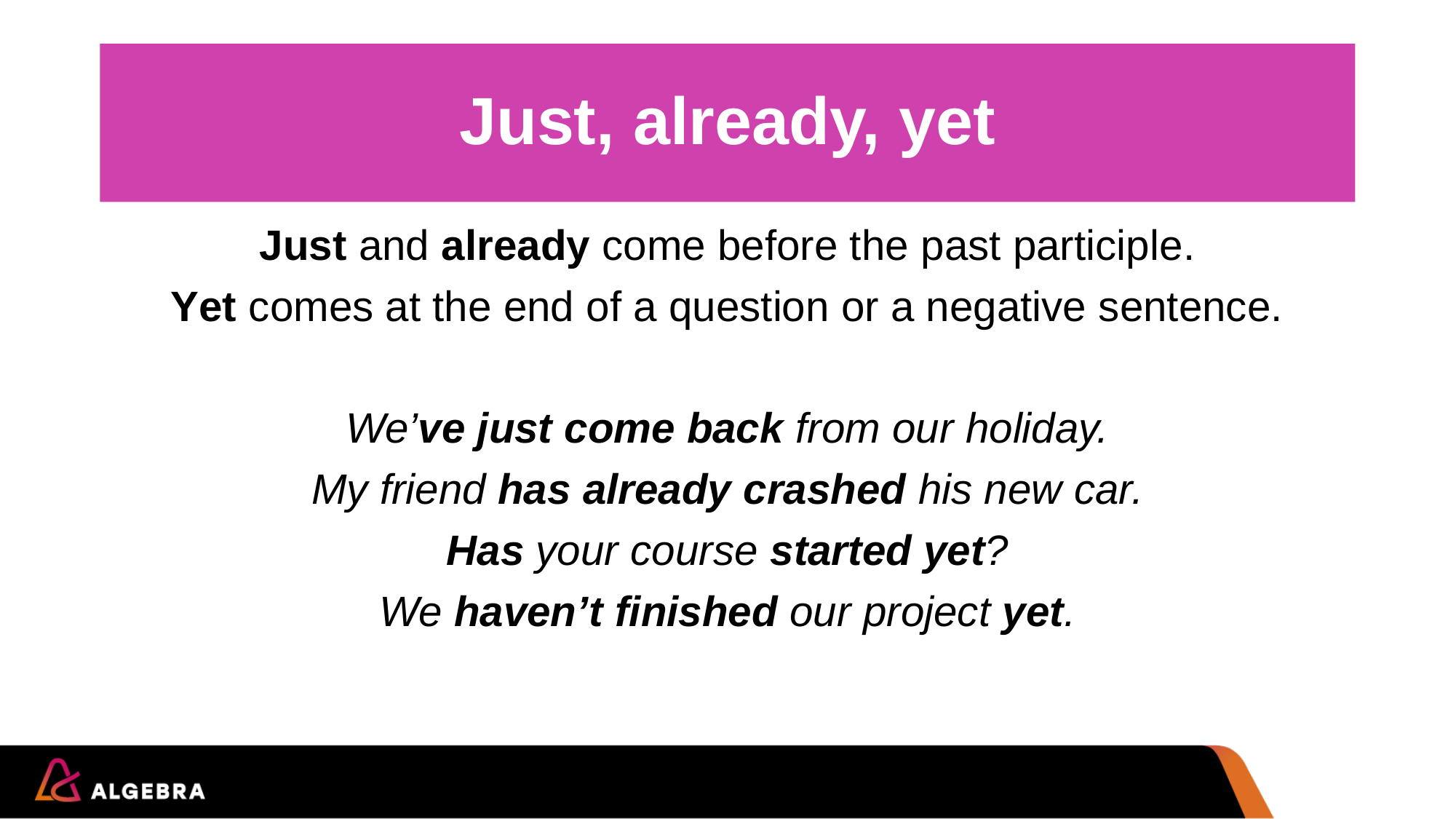

# Just, already, yet
Just and already come before the past participle.
Yet comes at the end of a question or a negative sentence.

We’ve just come back from our holiday.
My friend has already crashed his new car.
Has your course started yet?
We haven’t finished our project yet.